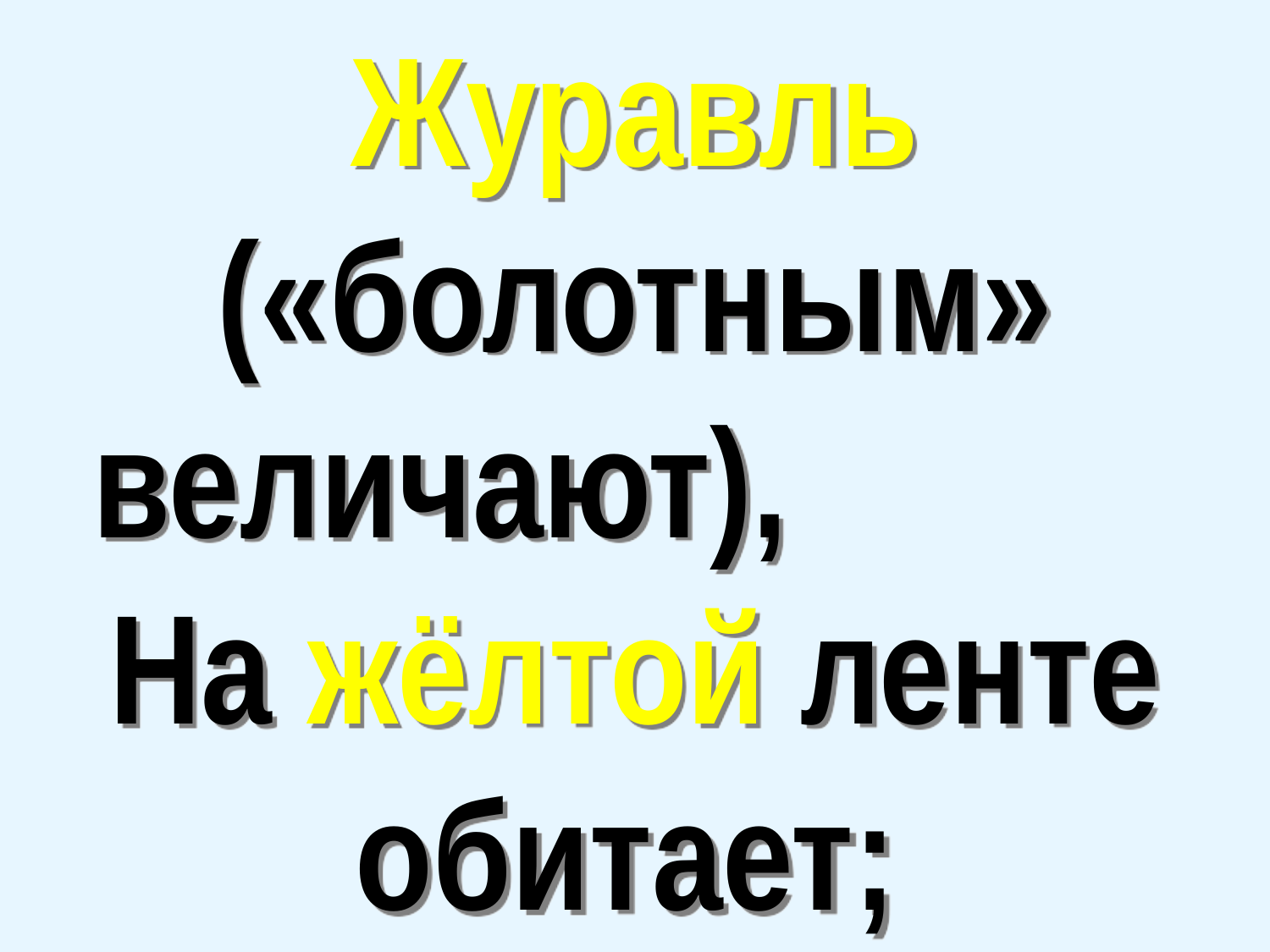

Журавль («болотным» величают),            На жёлтой ленте обитает;